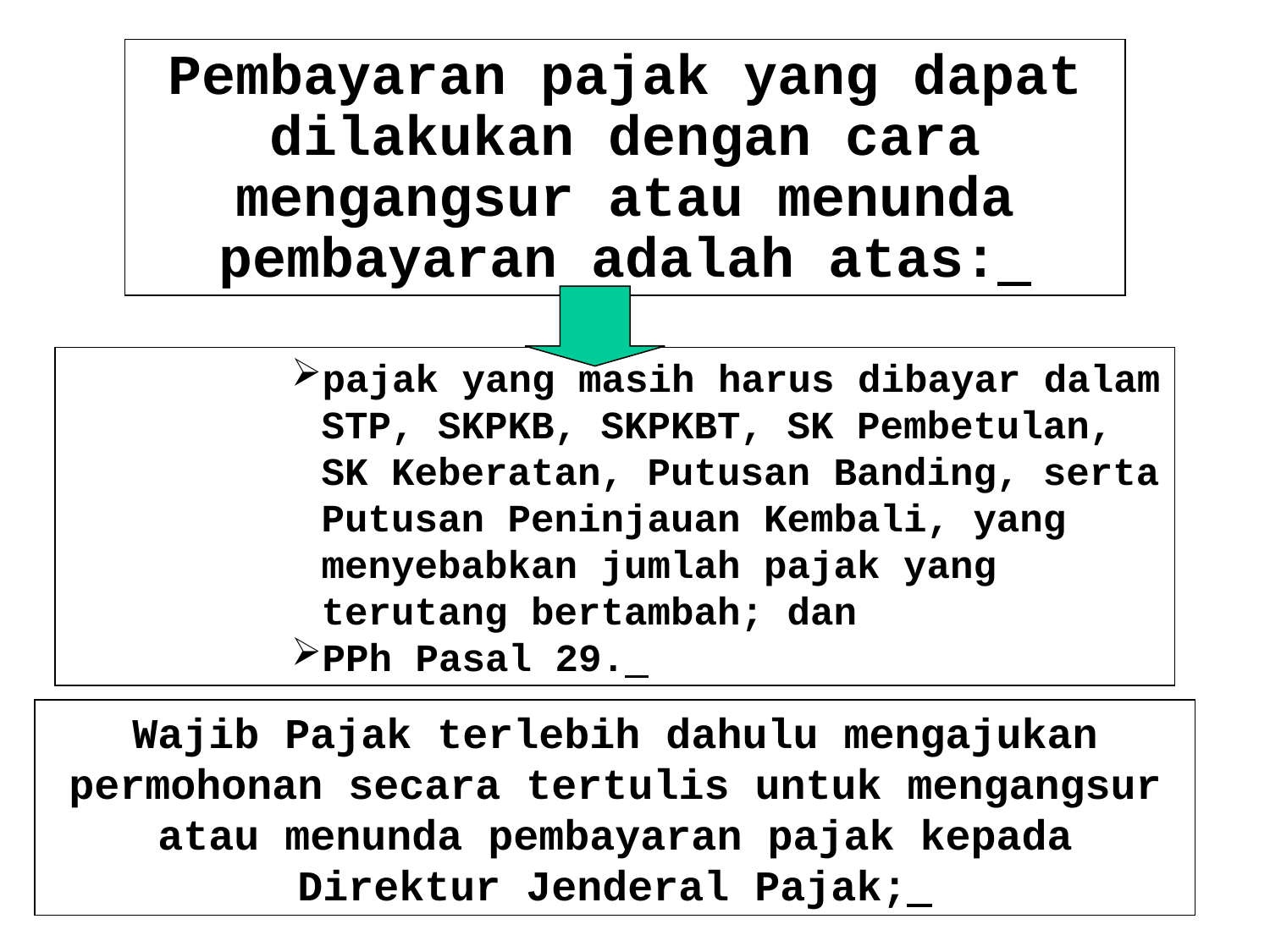

Pembayaran pajak yang dapat dilakukan dengan cara mengangsur atau menunda pembayaran adalah atas:

pajak yang masih harus dibayar dalam STP, SKPKB, SKPKBT, SK Pembetulan, SK Keberatan, Putusan Banding, serta Putusan Peninjauan Kembali, yang menyebabkan jumlah pajak yang terutang bertambah; dan
PPh Pasal 29.
Wajib Pajak terlebih dahulu mengajukan permohonan secara tertulis untuk mengangsur atau menunda pembayaran pajak kepada Direktur Jenderal Pajak;